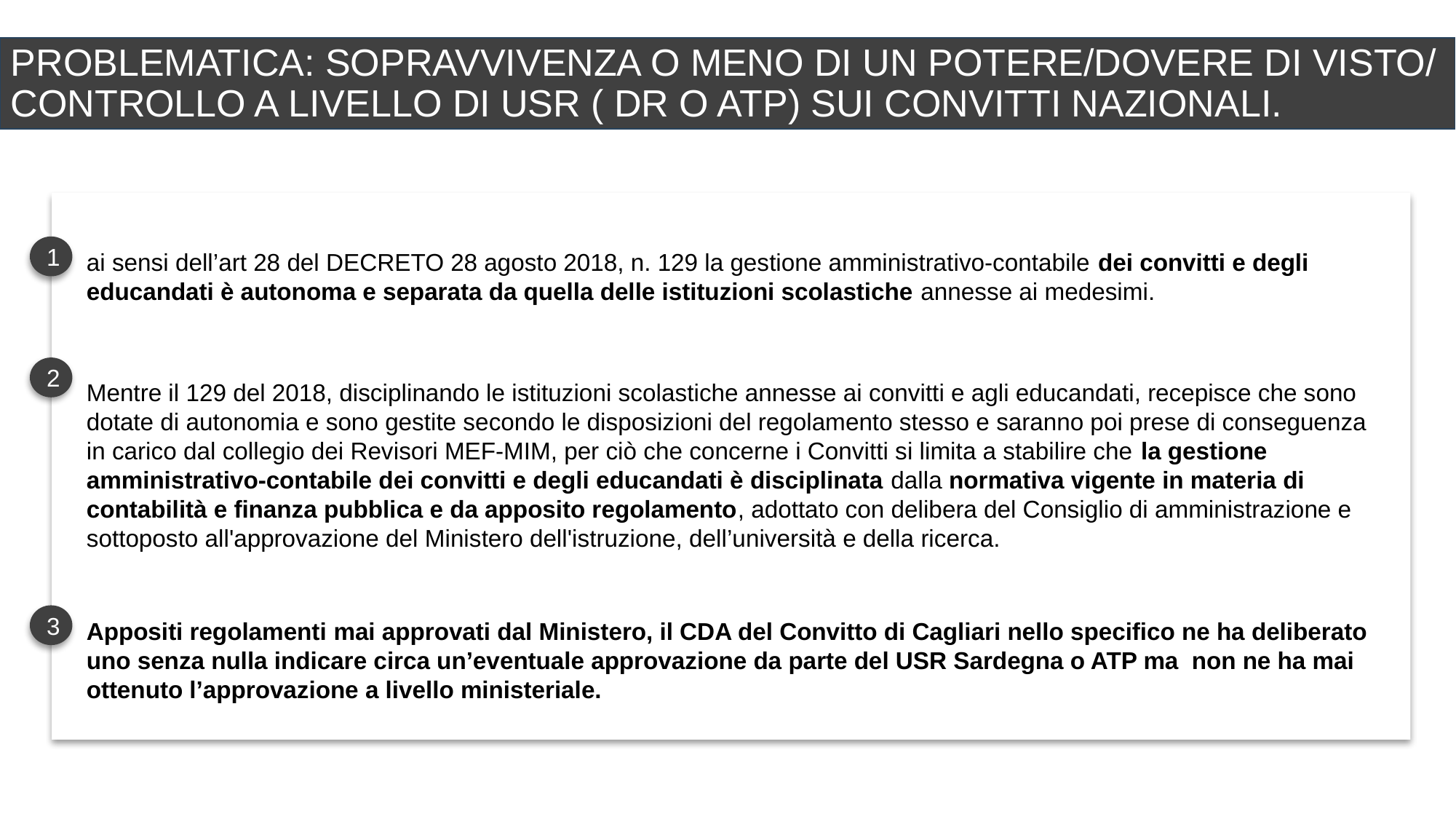

PROBLEMATICA: SOPRAVVIVENZA O MENO DI UN POTERE/DOVERE DI VISTO/ CONTROLLO A LIVELLO DI USR ( DR O ATP) SUI CONVITTI NAZIONALI.

1
ai sensi dell’art 28 del DECRETO 28 agosto 2018, n. 129 la gestione amministrativo-contabile dei convitti e degli educandati è autonoma e separata da quella delle istituzioni scolastiche annesse ai medesimi.
2
Mentre il 129 del 2018, disciplinando le istituzioni scolastiche annesse ai convitti e agli educandati, recepisce che sono dotate di autonomia e sono gestite secondo le disposizioni del regolamento stesso e saranno poi prese di conseguenza in carico dal collegio dei Revisori MEF-MIM, per ciò che concerne i Convitti si limita a stabilire che la gestione amministrativo-contabile dei convitti e degli educandati è disciplinata dalla normativa vigente in materia di contabilità e finanza pubblica e da apposito regolamento, adottato con delibera del Consiglio di amministrazione e sottoposto all'approvazione del Ministero dell'istruzione, dell’università e della ricerca.
3
Appositi regolamenti mai approvati dal Ministero, il CDA del Convitto di Cagliari nello specifico ne ha deliberato uno senza nulla indicare circa un’eventuale approvazione da parte del USR Sardegna o ATP ma  non ne ha mai ottenuto l’approvazione a livello ministeriale.